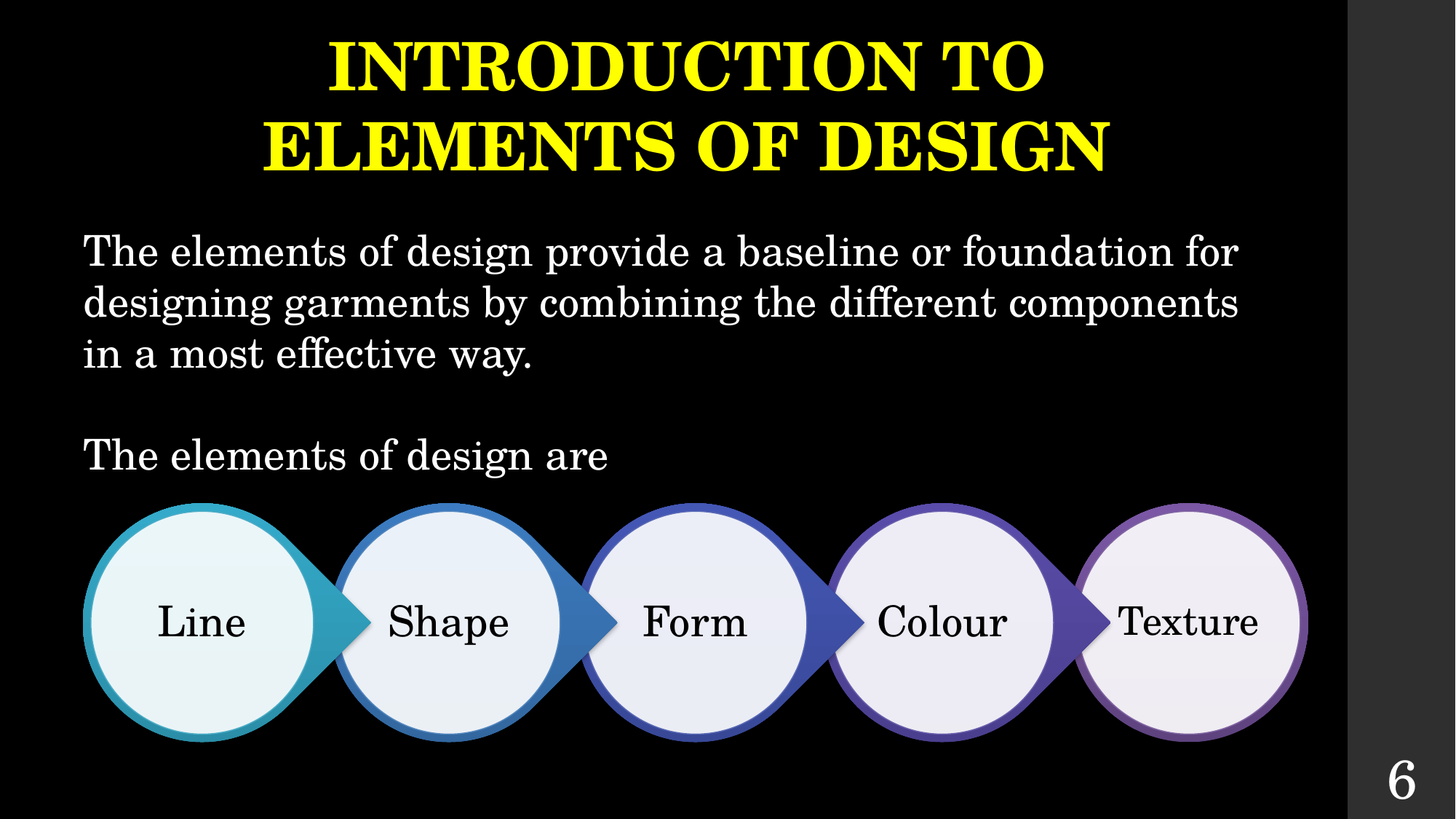

INTRODUCTION TO ELEMENTS OF DESIGN

The elements of design provide a baseline or foundation for designing garments by combining the different components in a most effective way.

The elements of design are
Texture
Colour
Form
Shape
Line
6